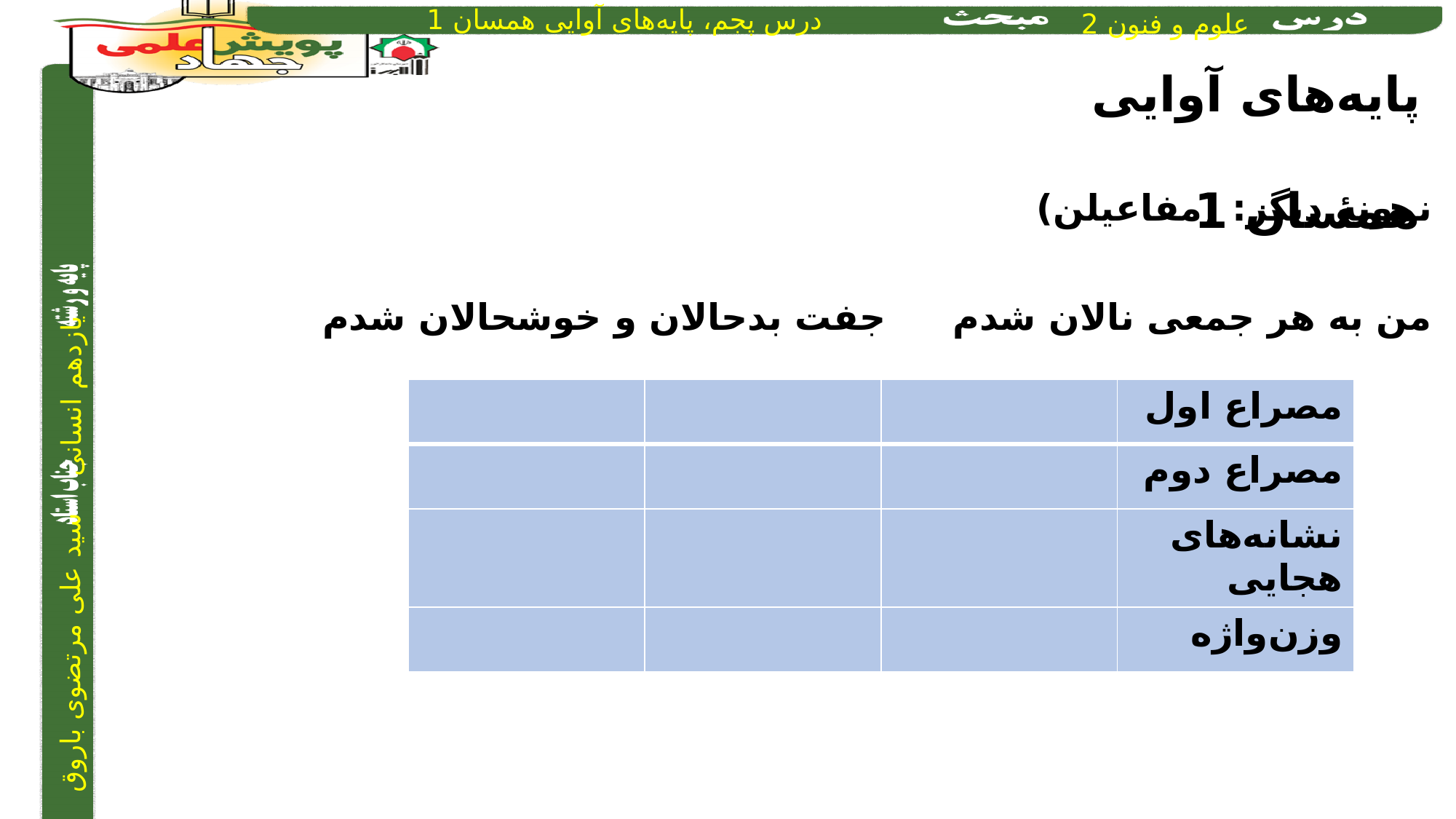

پایه‌های آوایی همسان 1
نمونۀ دیگر: (مفاعیلن)
من به هر جمعی نالان شدم		جفت بدحالان و خوشحالان شدم
|  |  |  | مصراع اول |
| --- | --- | --- | --- |
|  |  |  | مصراع دوم |
|  |  |  | نشانه‌های هجایی |
|  |  |  | وزن‌واژه |